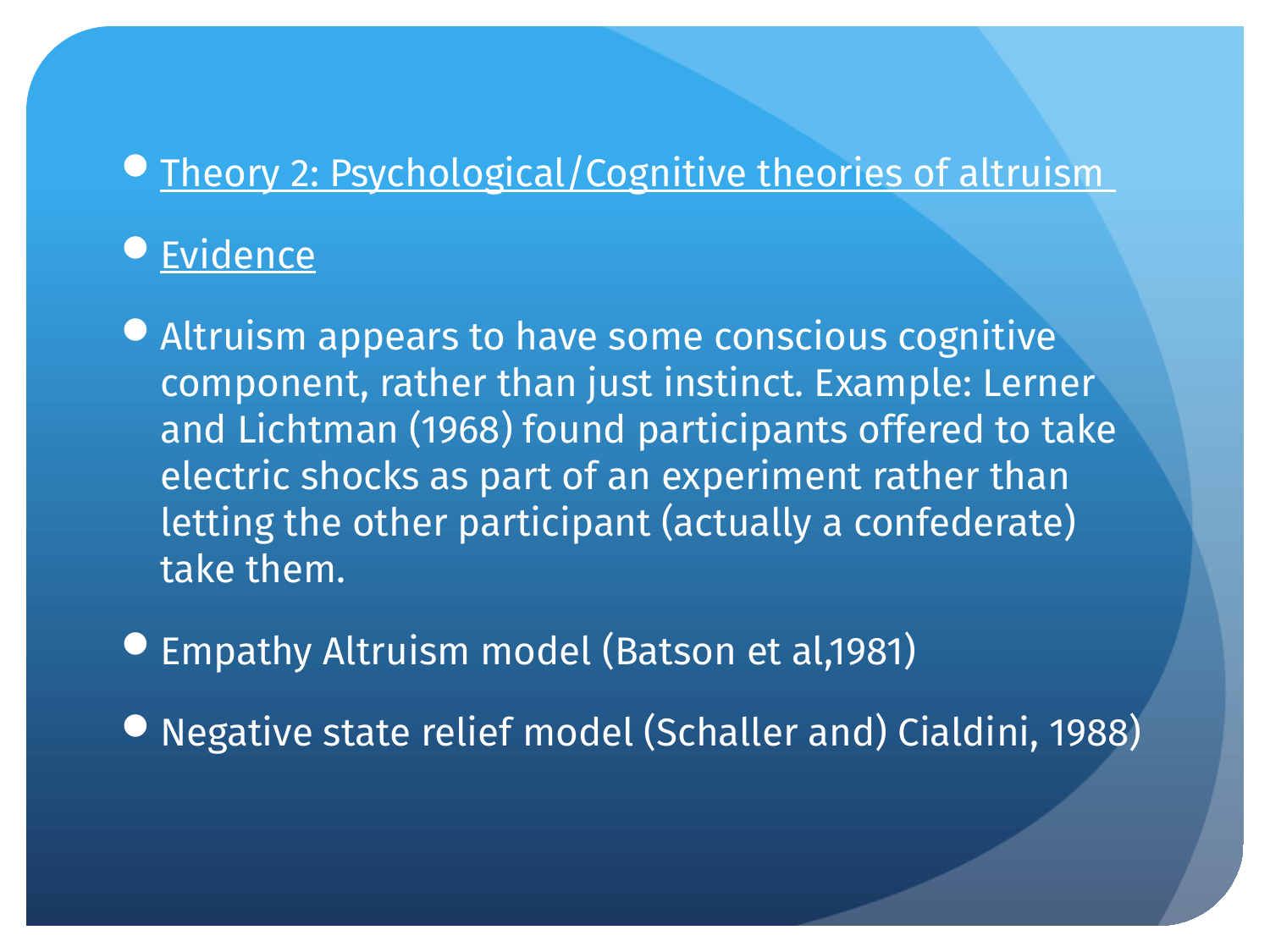

Theory 2: Psychological/Cognitive theories of altruism
Evidence
Altruism appears to have some conscious cognitive component, rather than just instinct. Example: Lerner and Lichtman (1968) found participants offered to take electric shocks as part of an experiment rather than letting the other participant (actually a confederate) take them.
Empathy Altruism model (Batson et al,1981)
Negative state relief model (Schaller and) Cialdini, 1988)